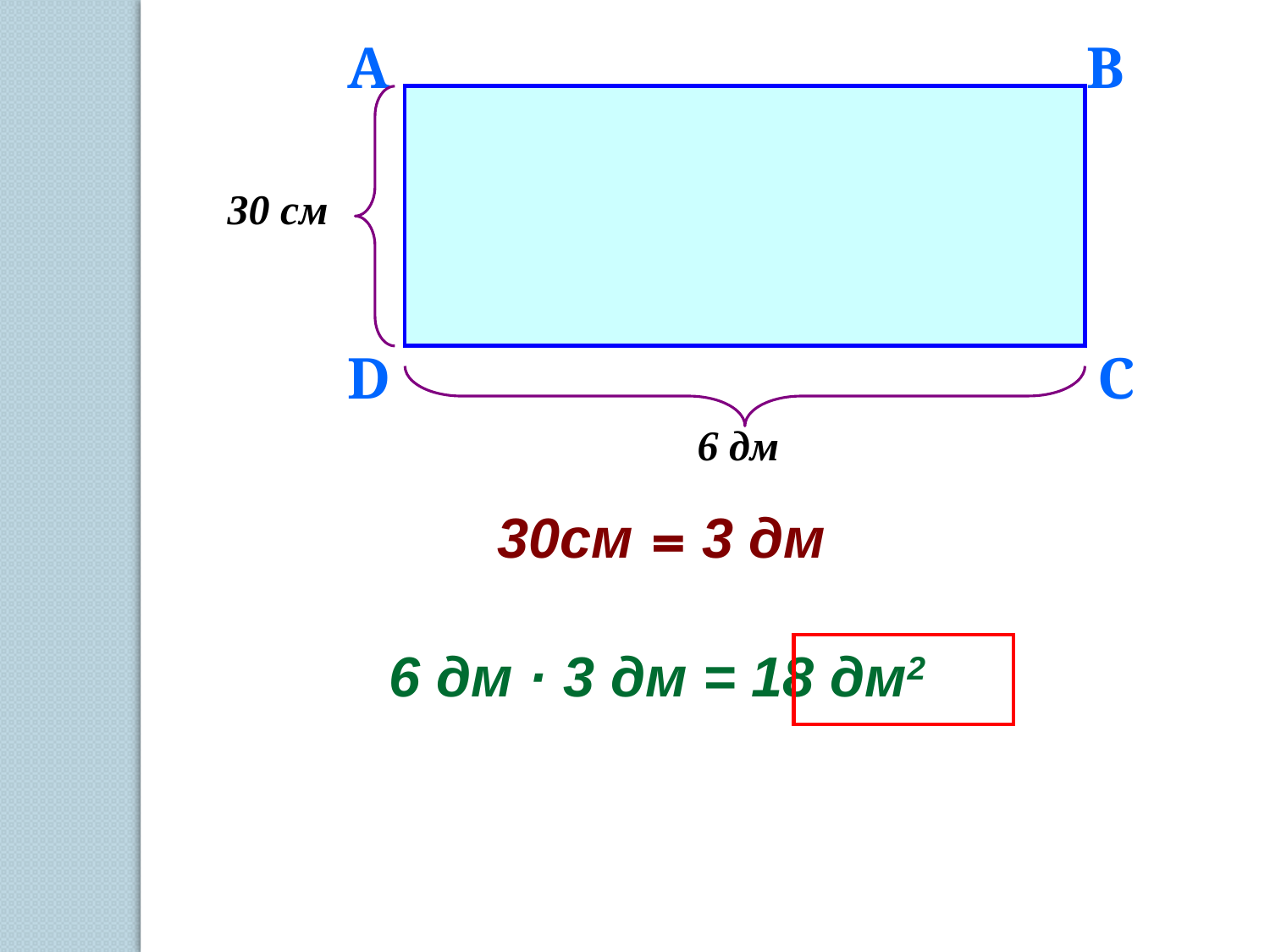

A
B

30 см
D
C
6 дм
30см = 3 дм
6 дм · 3 дм = 18 дм2